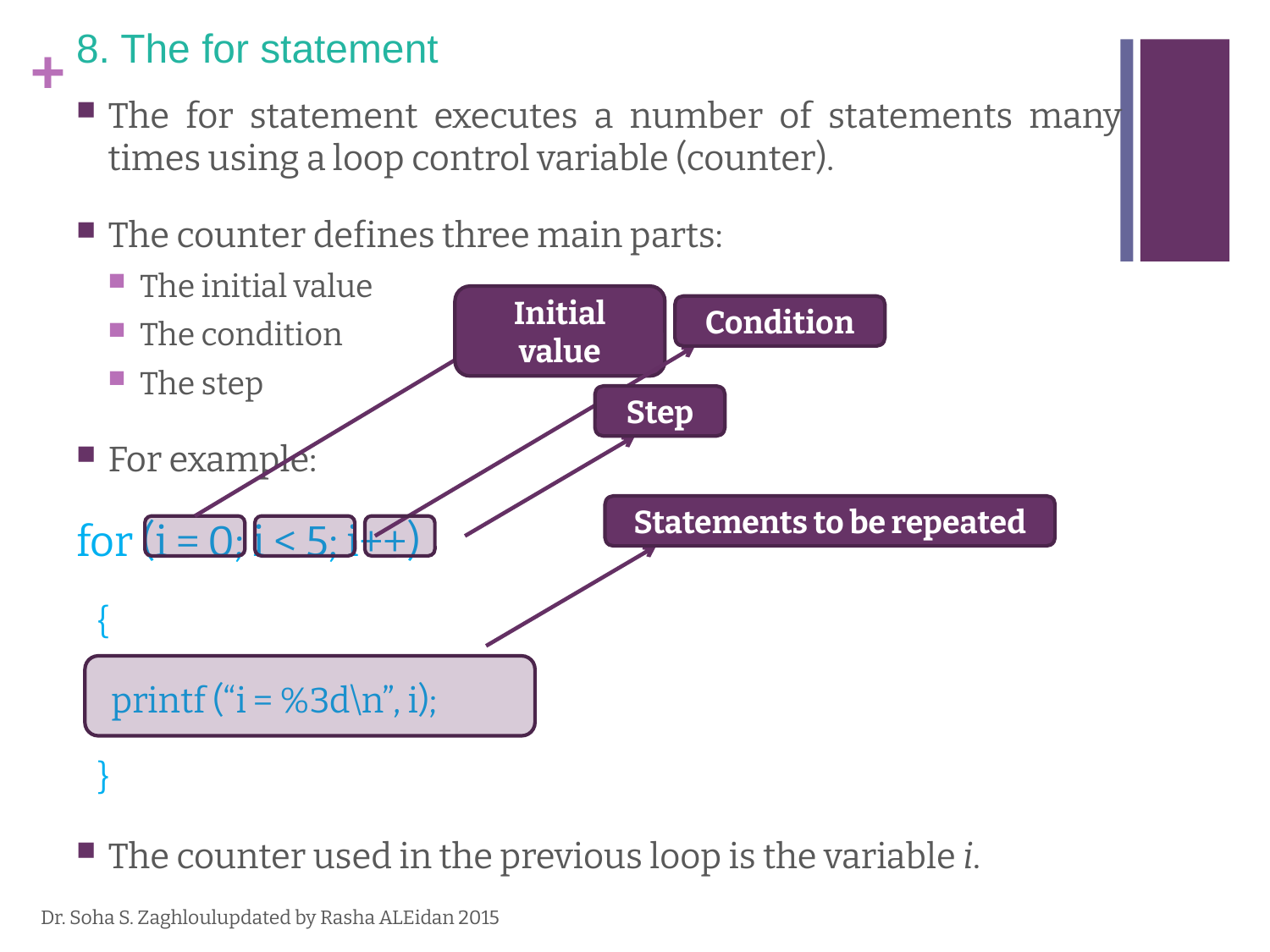

# 8. The for statement
The for statement executes a number of statements many times using a loop control variable (counter).
The counter defines three main parts:
The initial value
The condition
The step
For example:
for (i = 0; i < 5; i++)
   {
     printf (“i = %3d\n”, i);
   }
The counter used in the previous loop is the variable i.
Initial value
Condition
Step
Statements to be repeated

Dr. Soha S. Zaghloul			updated by Rasha ALEidan 2015